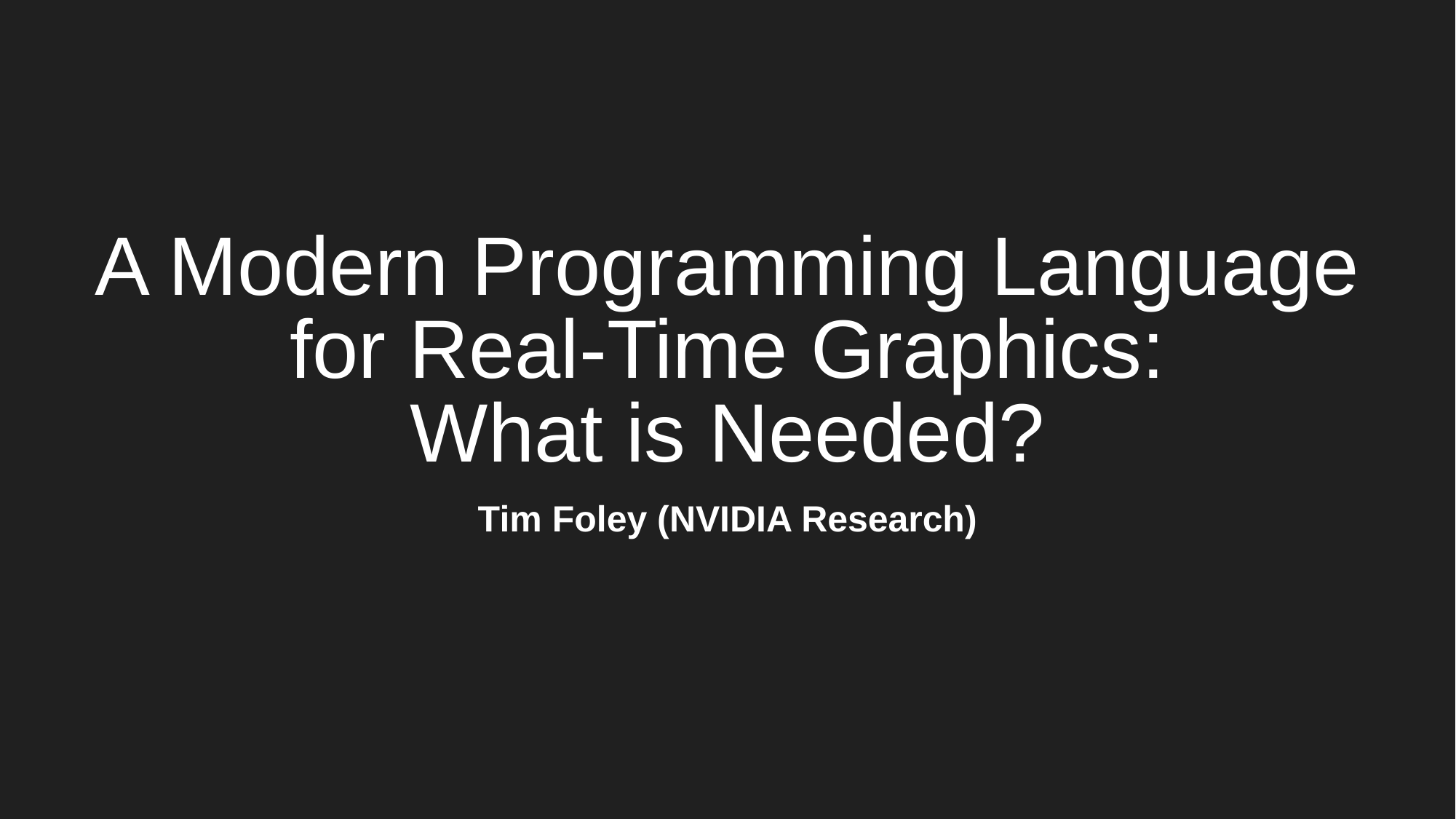

# A Modern Programming Language for Real-Time Graphics: What is Needed?
Tim Foley (NVIDIA Research)